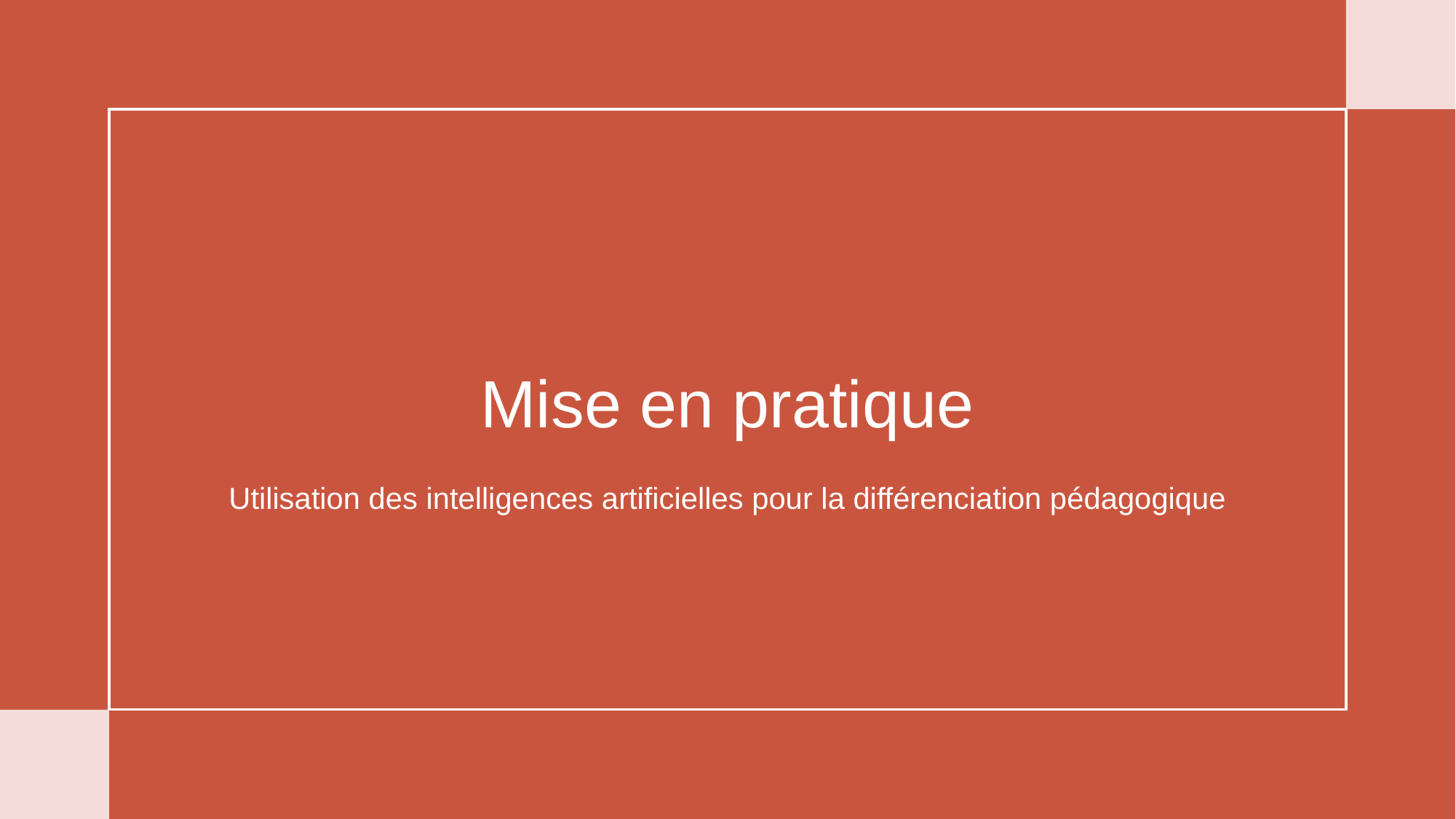

# Mise en pratique
Utilisation des intelligences artificielles pour la différenciation pédagogique